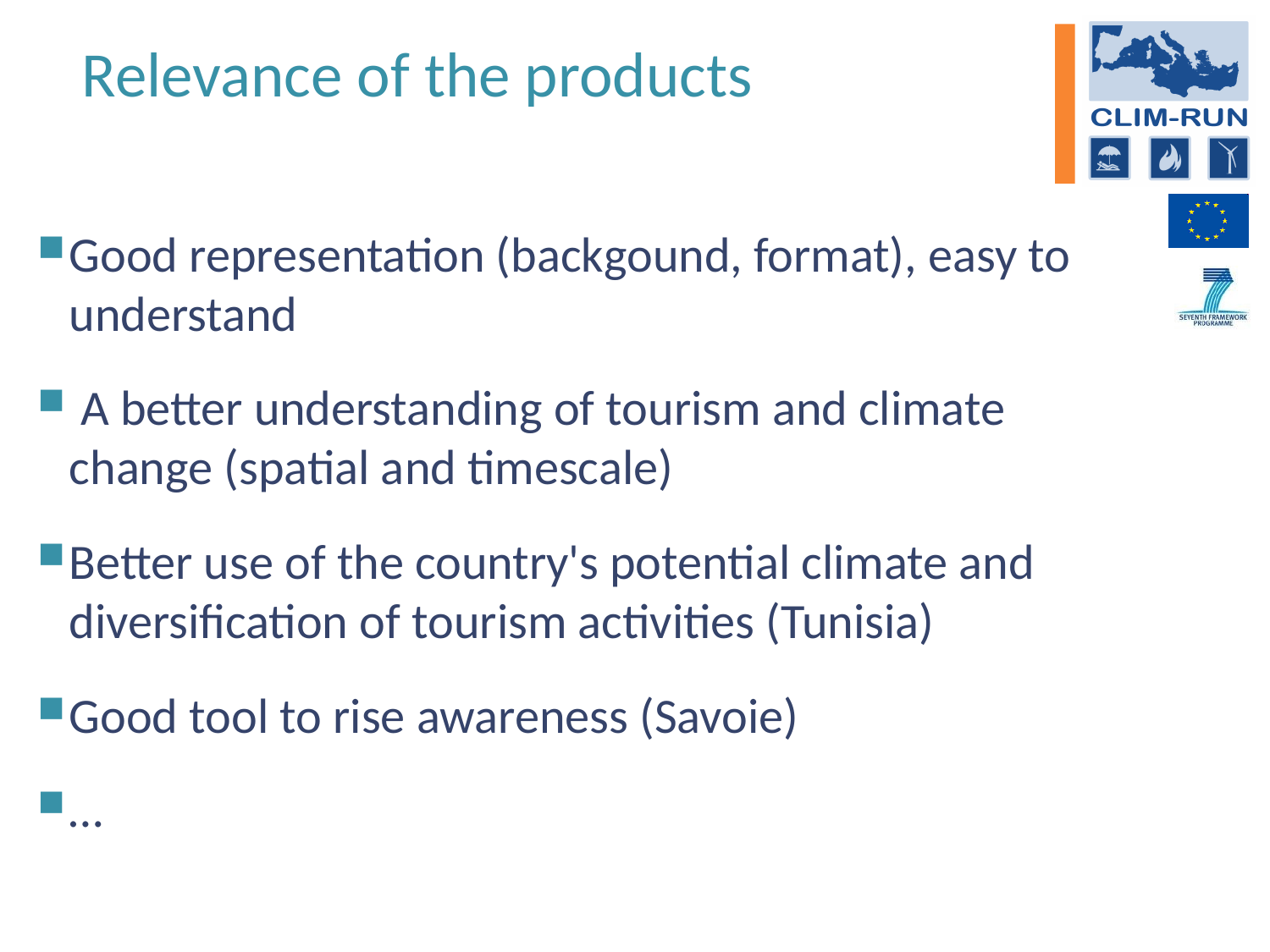

# Relevance of the products

Good representation (backgound, format), easy to understand
 A better understanding of tourism and climate change (spatial and timescale)
Better use of the country's potential climate and diversification of tourism activities (Tunisia)
Good tool to rise awareness (Savoie)
…